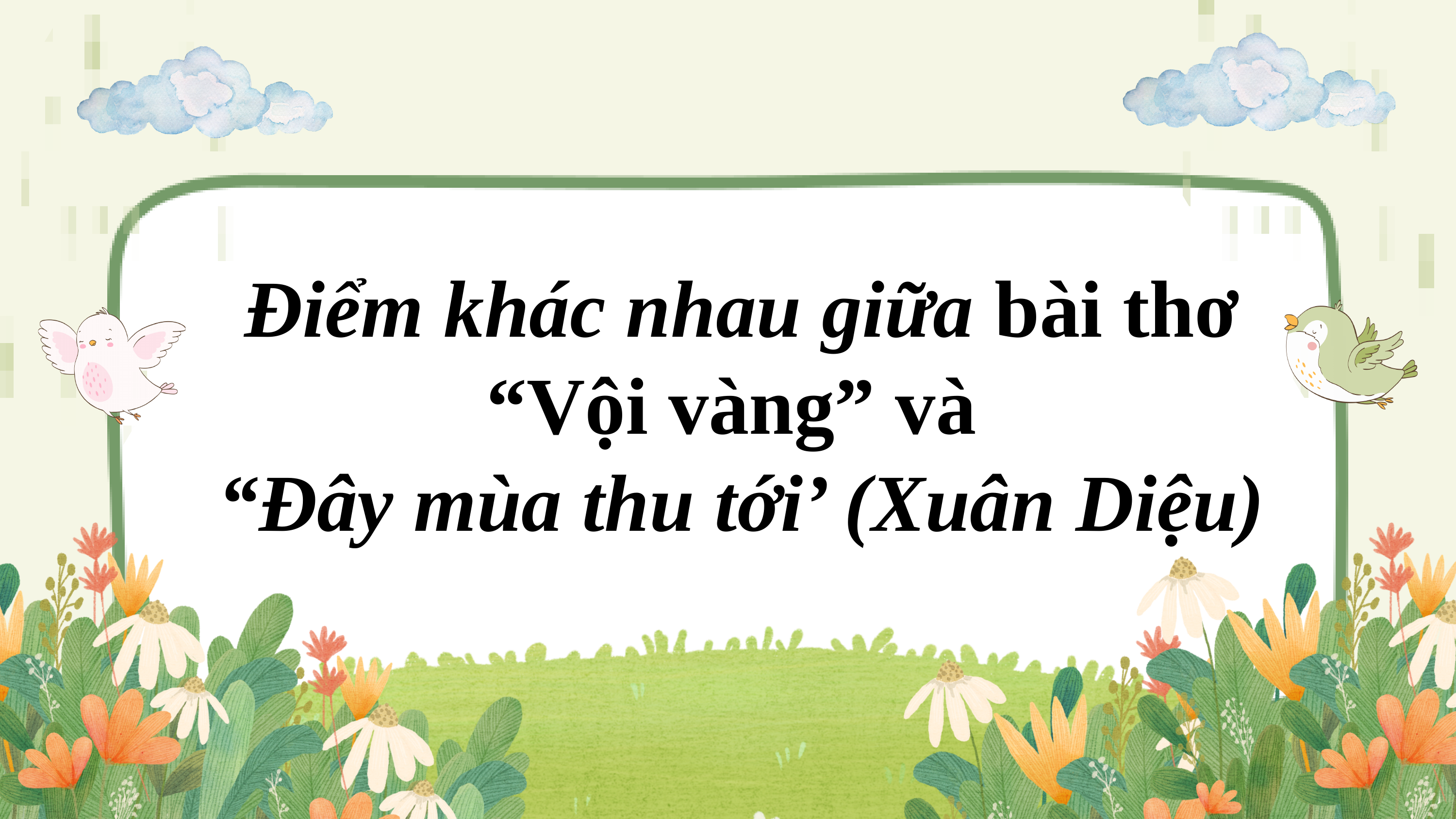

Điểm khác nhau giữa bài thơ “Vội vàng” và
“Đây mùa thu tới’ (Xuân Diệu)